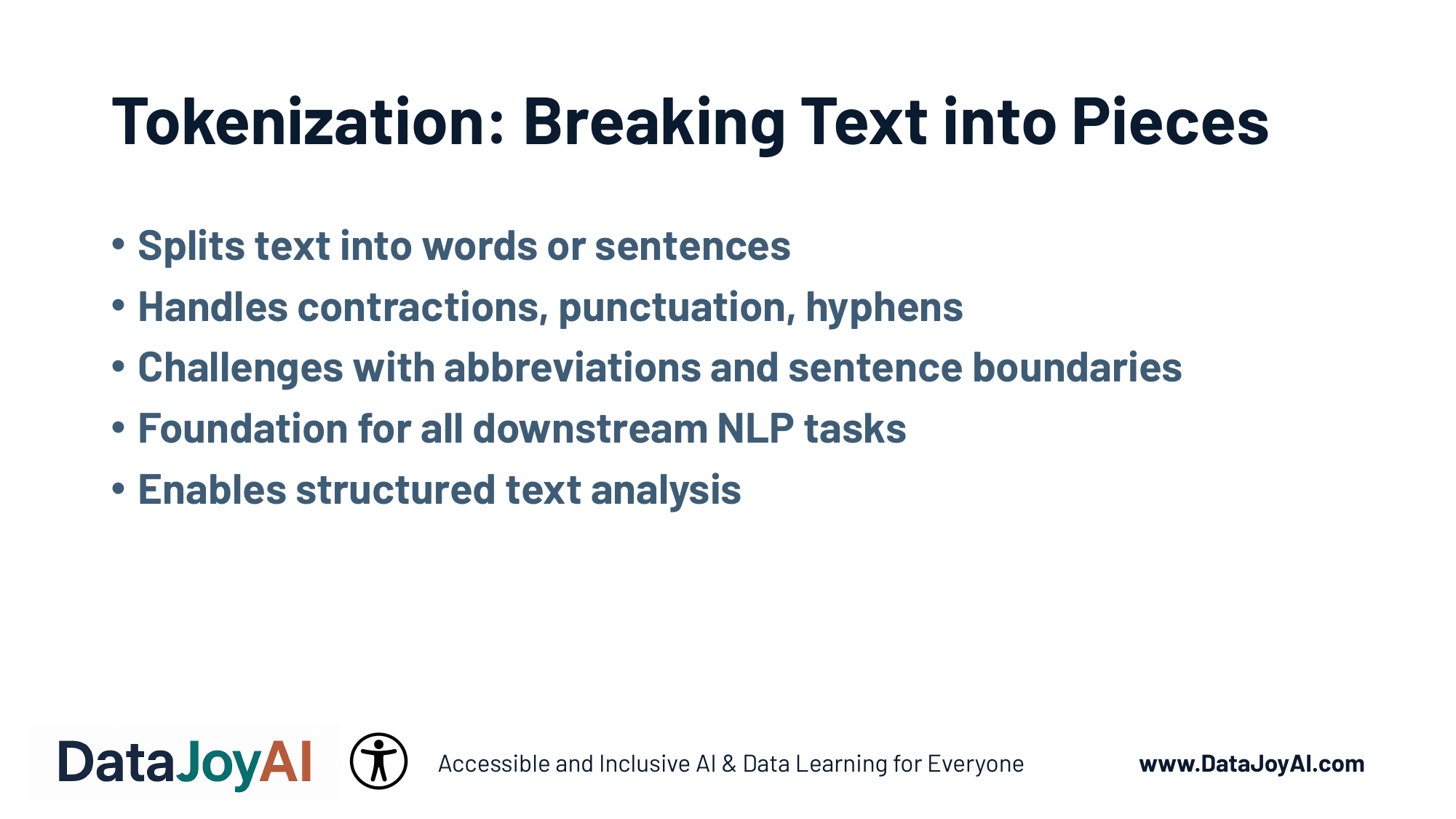

# Tokenization: Breaking Text into Pieces
Splits text into words or sentences
Handles contractions, punctuation, hyphens
Challenges with abbreviations and sentence boundaries
Foundation for all downstream NLP tasks
Enables structured text analysis